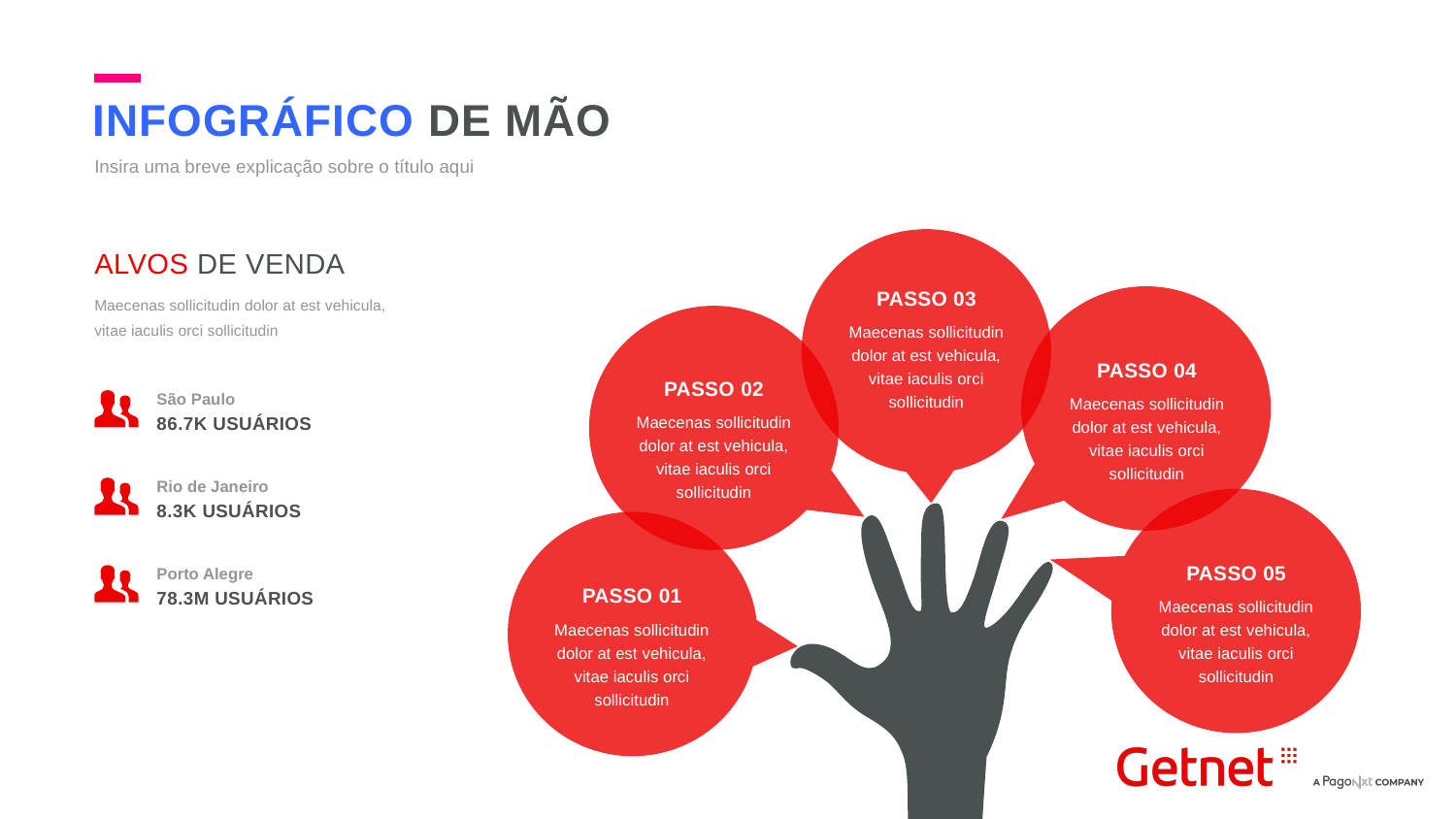

Infográfico de mão
Insira uma breve explicação sobre o título aqui

Alvos de venda
Maecenas sollicitudin dolor at est vehicula, vitae iaculis orci sollicitudin
passo 03
Maecenas sollicitudin dolor at est vehicula, vitae iaculis orci sollicitudin

passo 04
Maecenas sollicitudin dolor at est vehicula, vitae iaculis orci sollicitudin
passo 02
Maecenas sollicitudin dolor at est vehicula, vitae iaculis orci sollicitudin
São Paulo
86.7k usuários

Rio de Janeiro
8.3K usuários

passo 05
Maecenas sollicitudin dolor at est vehicula, vitae iaculis orci sollicitudin
Porto Alegre
78.3M usuários

passo 01
Maecenas sollicitudin dolor at est vehicula, vitae iaculis orci sollicitudin